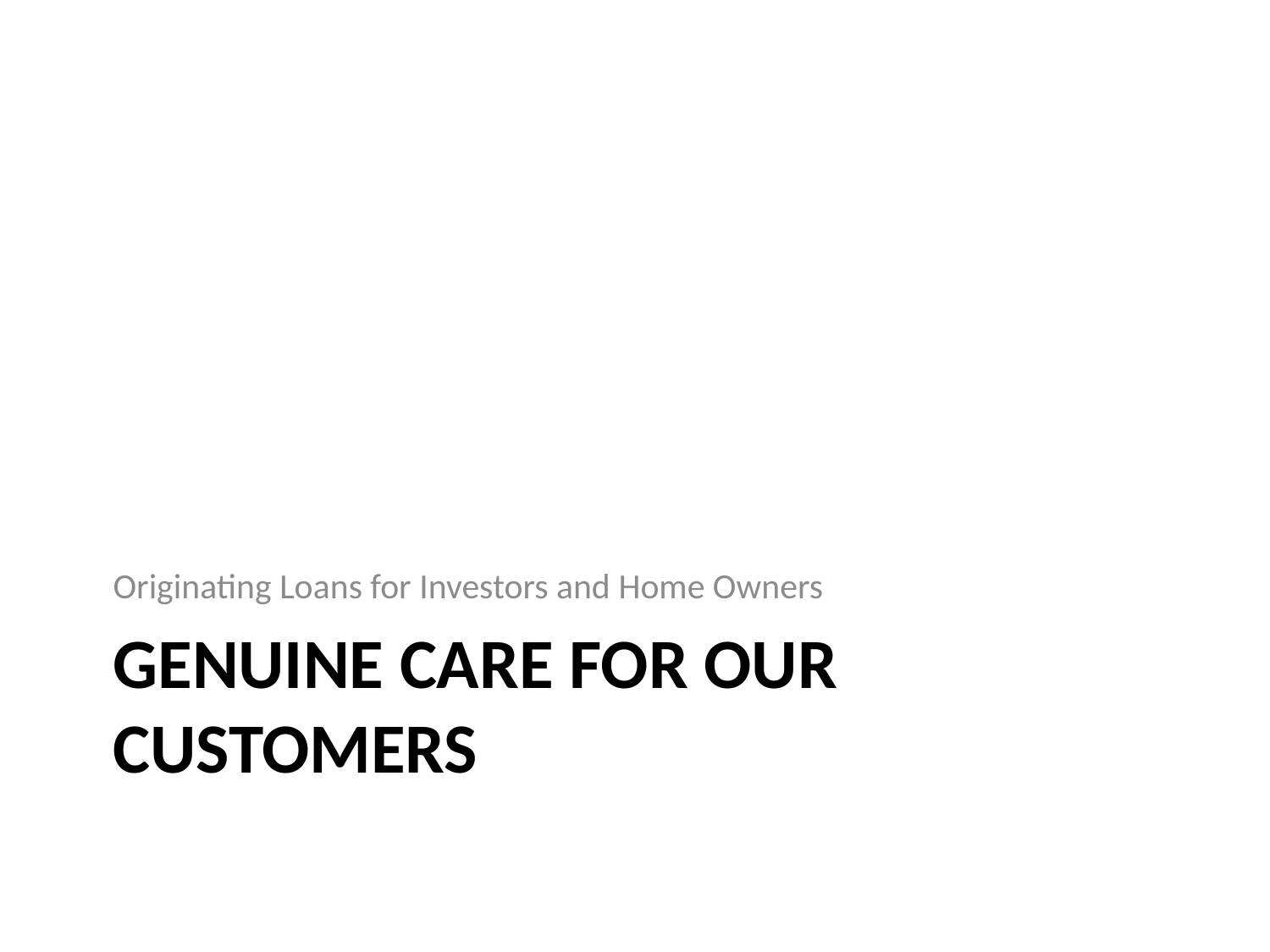

Originating Loans for Investors and Home Owners
# Genuine Care for Our Customers